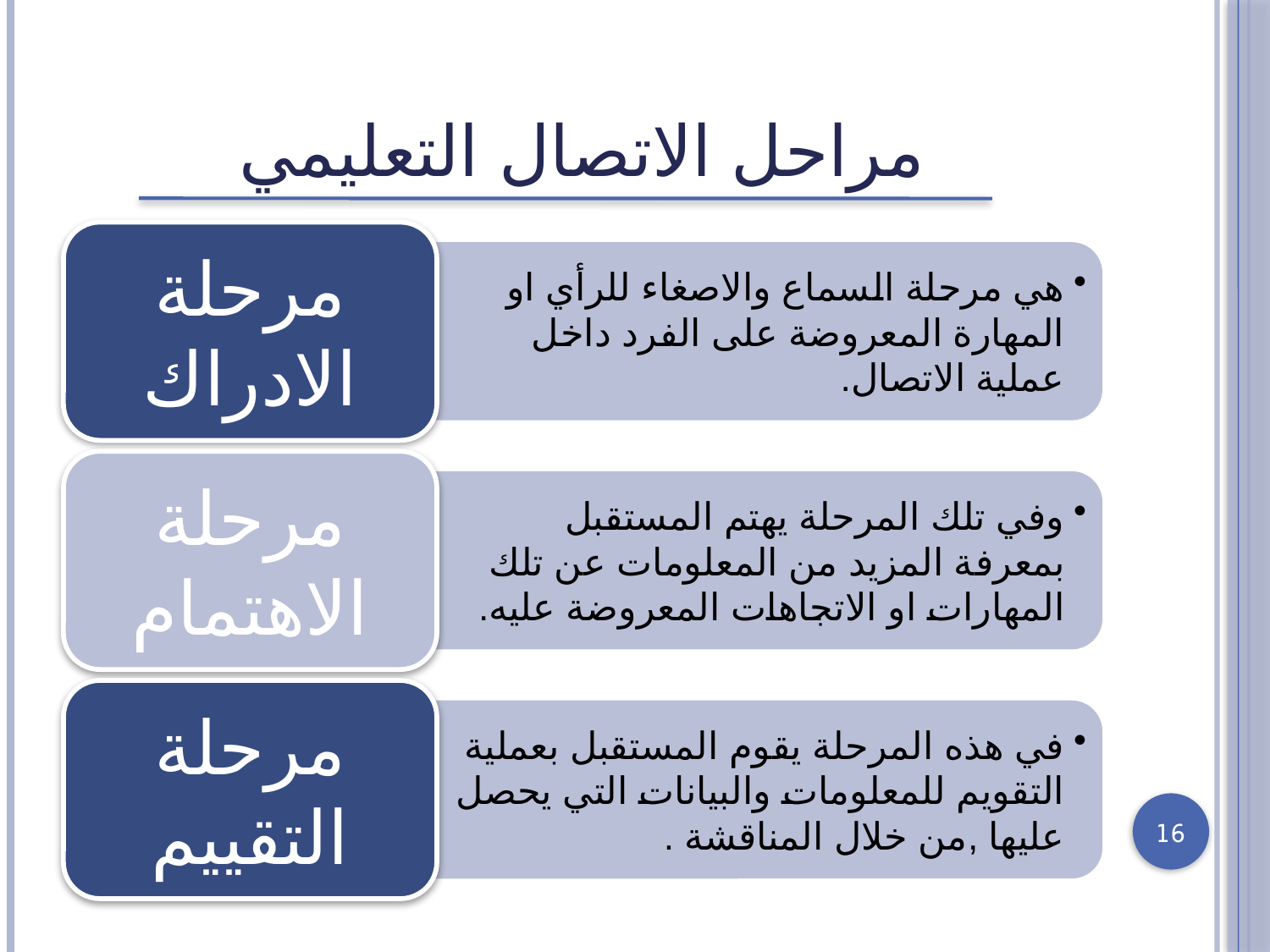

# مراحل الاتصال التعليمي
مرحلة التقييم
16